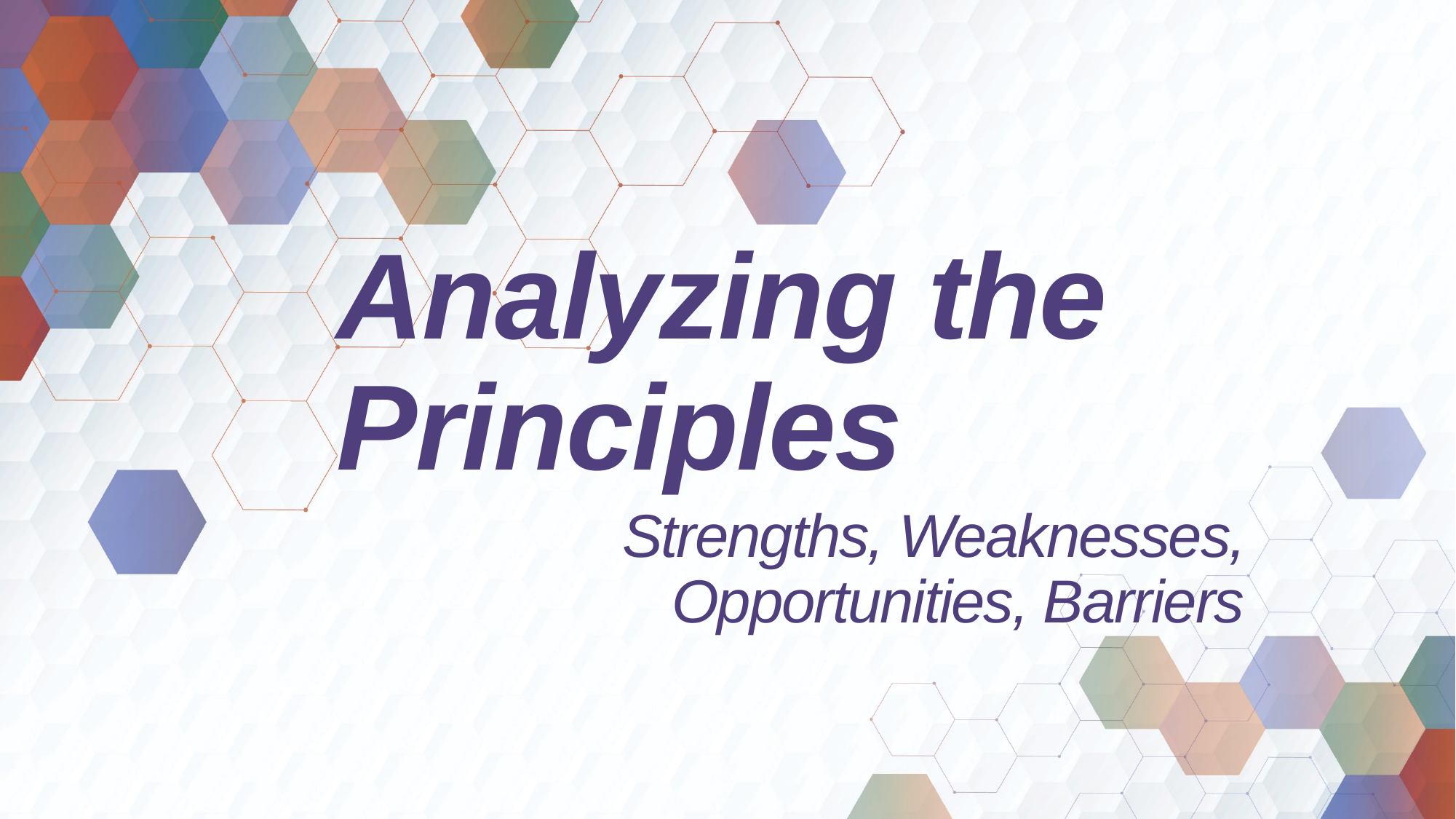

Analyzing the Principles
Strengths, Weaknesses, Opportunities, Barriers